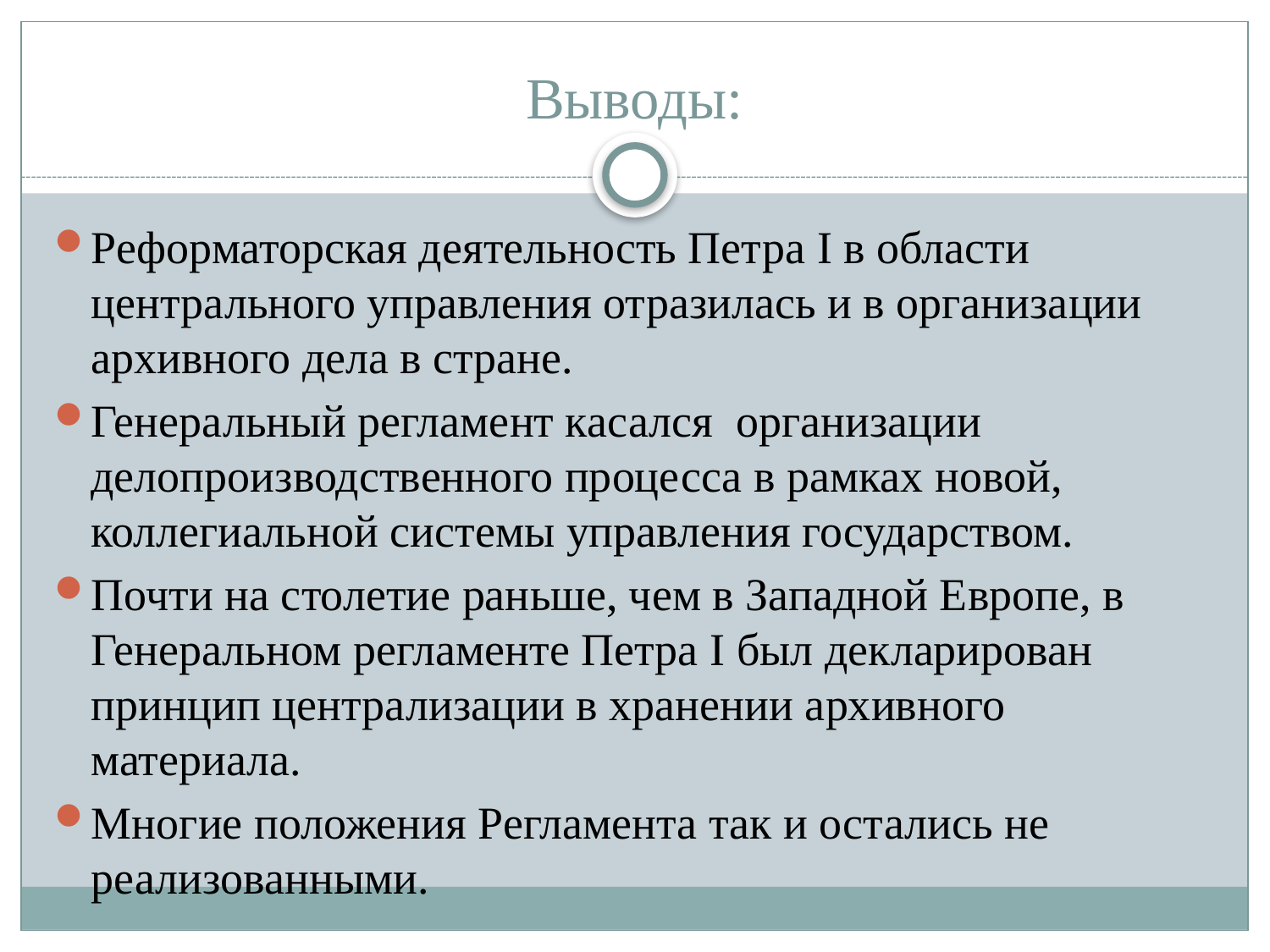

# Выводы:
Реформаторская деятельность Петра I в области центрального управления отразилась и в организации архивного дела в стране.
Генеральный регламент касался  организации делопроизводственного процесса в рамках новой, коллегиальной системы управления государством.
Почти на столетие раньше, чем в Западной Европе, в Генеральном регламенте Петра I был декларирован принцип централизации в хранении архивного материала.
Многие положения Регламента так и остались не реализованными.